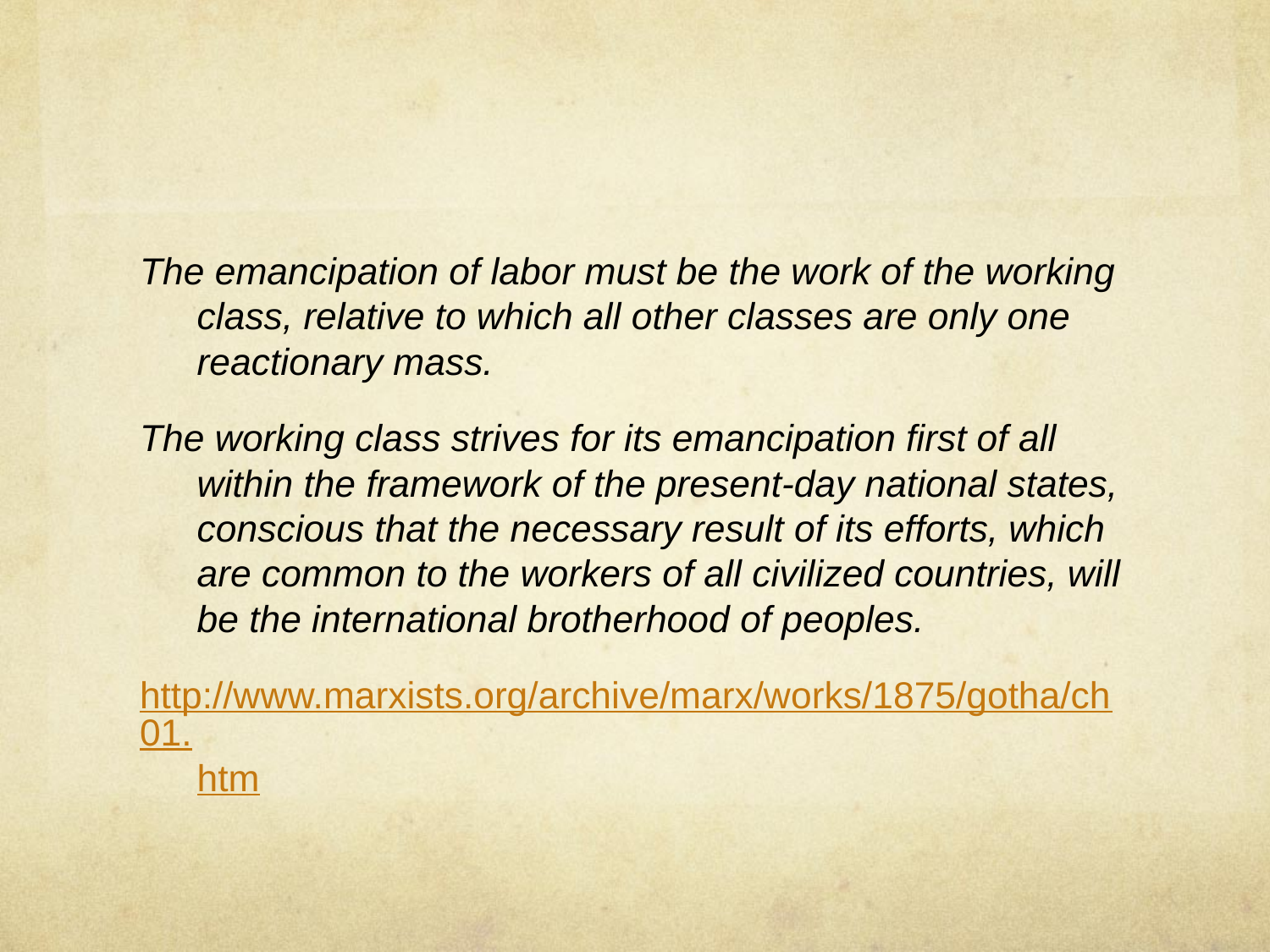

#
The emancipation of labor must be the work of the working class, relative to which all other classes are only one reactionary mass.
The working class strives for its emancipation first of all within the framework of the present-day national states, conscious that the necessary result of its efforts, which are common to the workers of all civilized countries, will be the international brotherhood of peoples.
http://www.marxists.org/archive/marx/works/1875/gotha/ch01.htm